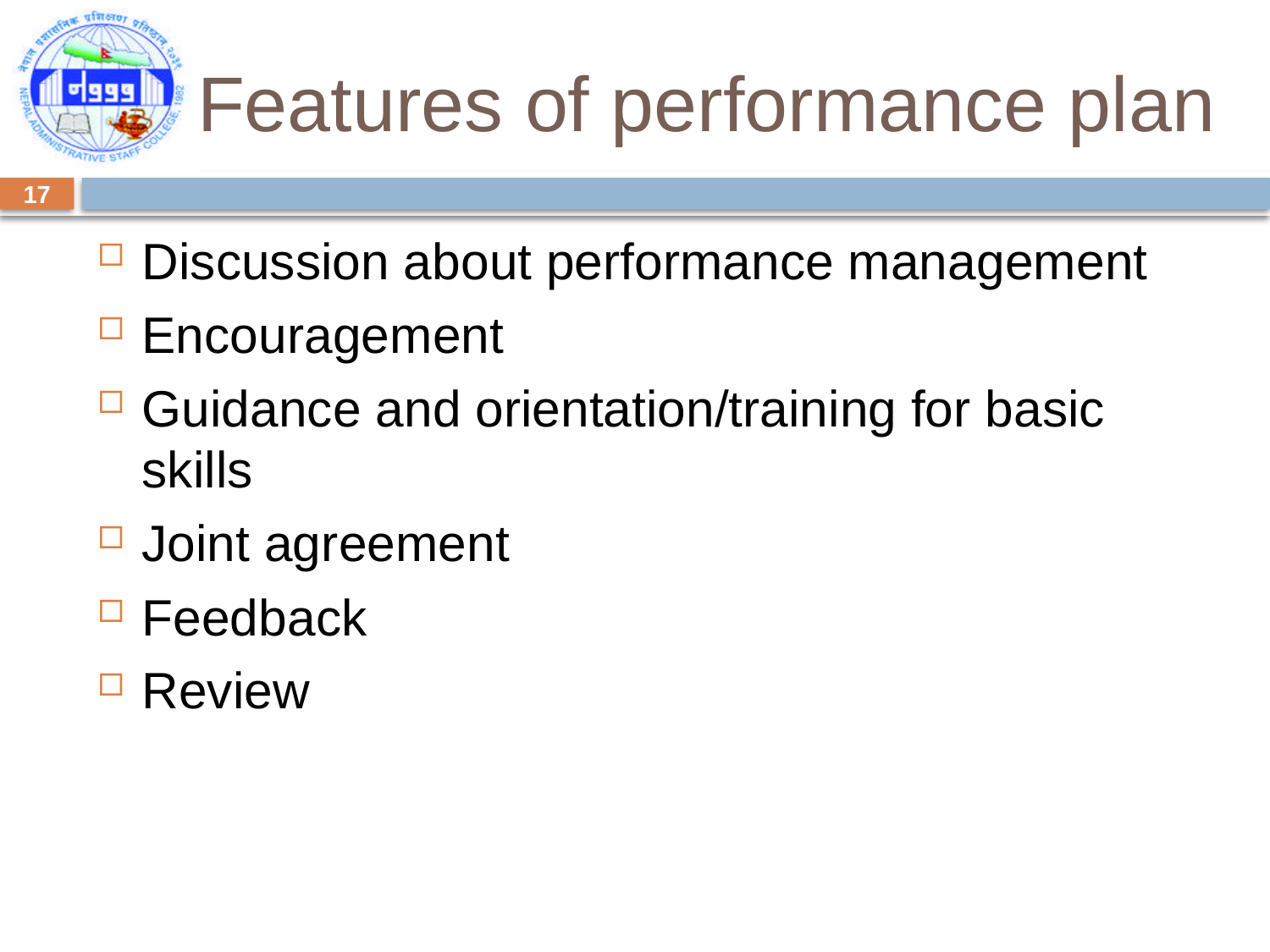

# Features of performance plan
17
Discussion about performance management
Encouragement
Guidance and orientation/training for basic skills
Joint agreement
Feedback
Review